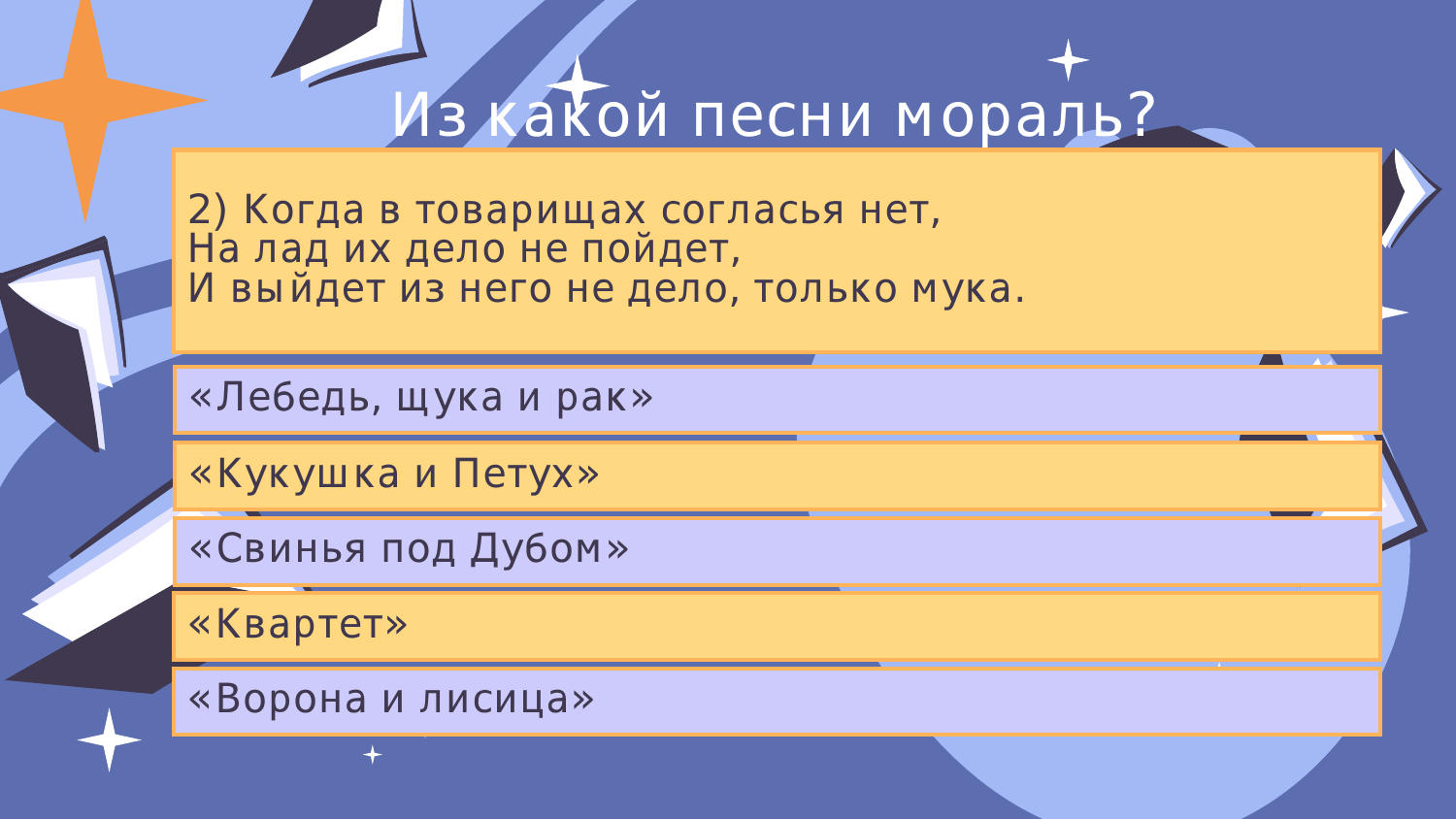

# Из какой песни мораль?

| 2) Когда в товарищах согласья нет, На лад их дело не пойдет, И выйдет из него не дело, только мука. |
| --- |

| «Лебедь, щука и рак» |
| --- |
| «Кукушка и Петух» |
| --- |

| «Свинья под Дубом» |
| --- |
| «Квартет» |
| --- |

| «Ворона и лисица» |
| --- |